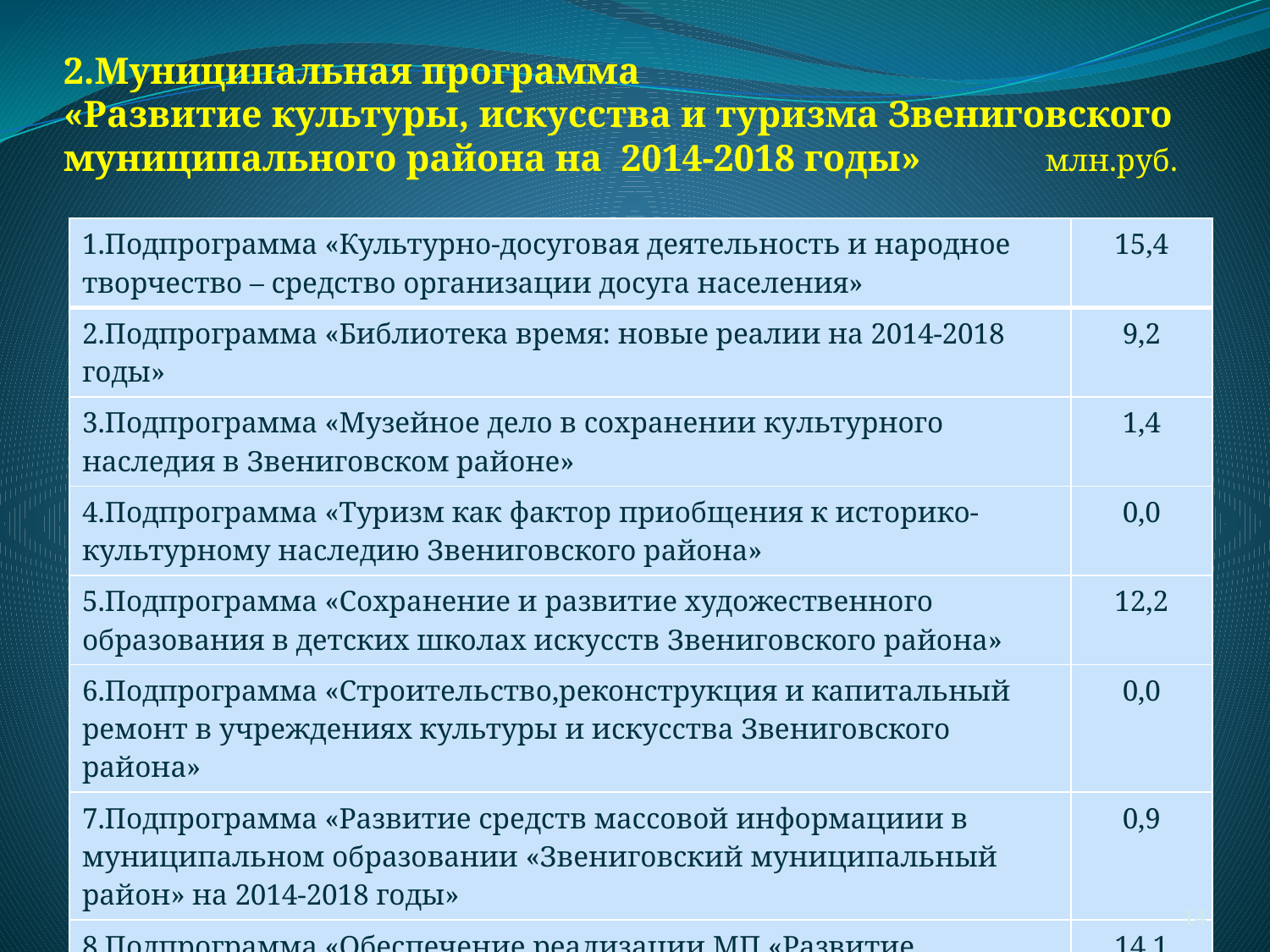

# 2.Муниципальная программа «Развитие культуры, искусства и туризма Звениговского муниципального района на  2014-2018 годы»             млн.руб.
| 1.Подпрограмма «Культурно-досуговая деятельность и народное творчество – средство организации досуга населения» | 15,4 |
| --- | --- |
| 2.Подпрограмма «Библиотека время: новые реалии на 2014-2018 годы» | 9,2 |
| 3.Подпрограмма «Музейное дело в сохранении культурного наследия в Звениговском районе» | 1,4 |
| 4.Подпрограмма «Туризм как фактор приобщения к историко-культурному наследию Звениговского района» | 0,0 |
| 5.Подпрограмма «Сохранение и развитие художественного образования в детских школах искусств Звениговского района» | 12,2 |
| 6.Подпрограмма «Строительство,реконструкция и капитальный ремонт в учреждениях культуры и искусства Звениговского района» | 0,0 |
| 7.Подпрограмма «Развитие средств массовой информациии в муниципальном образовании «Звениговский муниципальный район» на 2014-2018 годы» | 0,9 |
| 8.Подпрограмма «Обеспечение реализации МП «Развитие культуры, исскуства и туризма» | 14,1 |
| Всего | 53,1 |
14